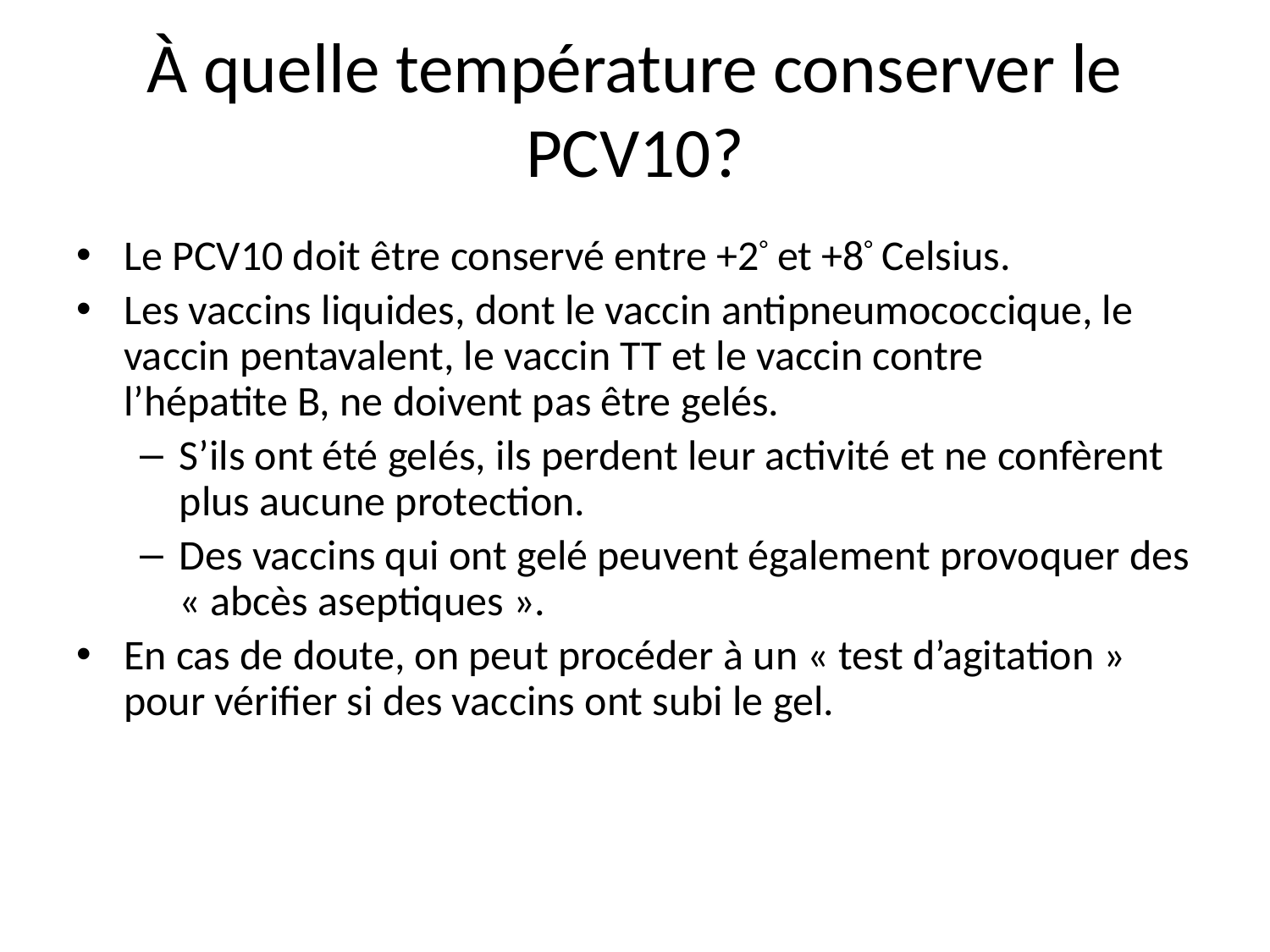

# À quelle température conserver le PCV10?
Le PCV10 doit être conservé entre +2° et +8° Celsius.
Les vaccins liquides, dont le vaccin antipneumococcique, le vaccin pentavalent, le vaccin TT et le vaccin contre l’hépatite B, ne doivent pas être gelés.
S’ils ont été gelés, ils perdent leur activité et ne confèrent  plus aucune protection.
Des vaccins qui ont gelé peuvent également provoquer des « abcès aseptiques ».
En cas de doute, on peut procéder à un « test d’agitation » pour vérifier si des vaccins ont subi le gel.